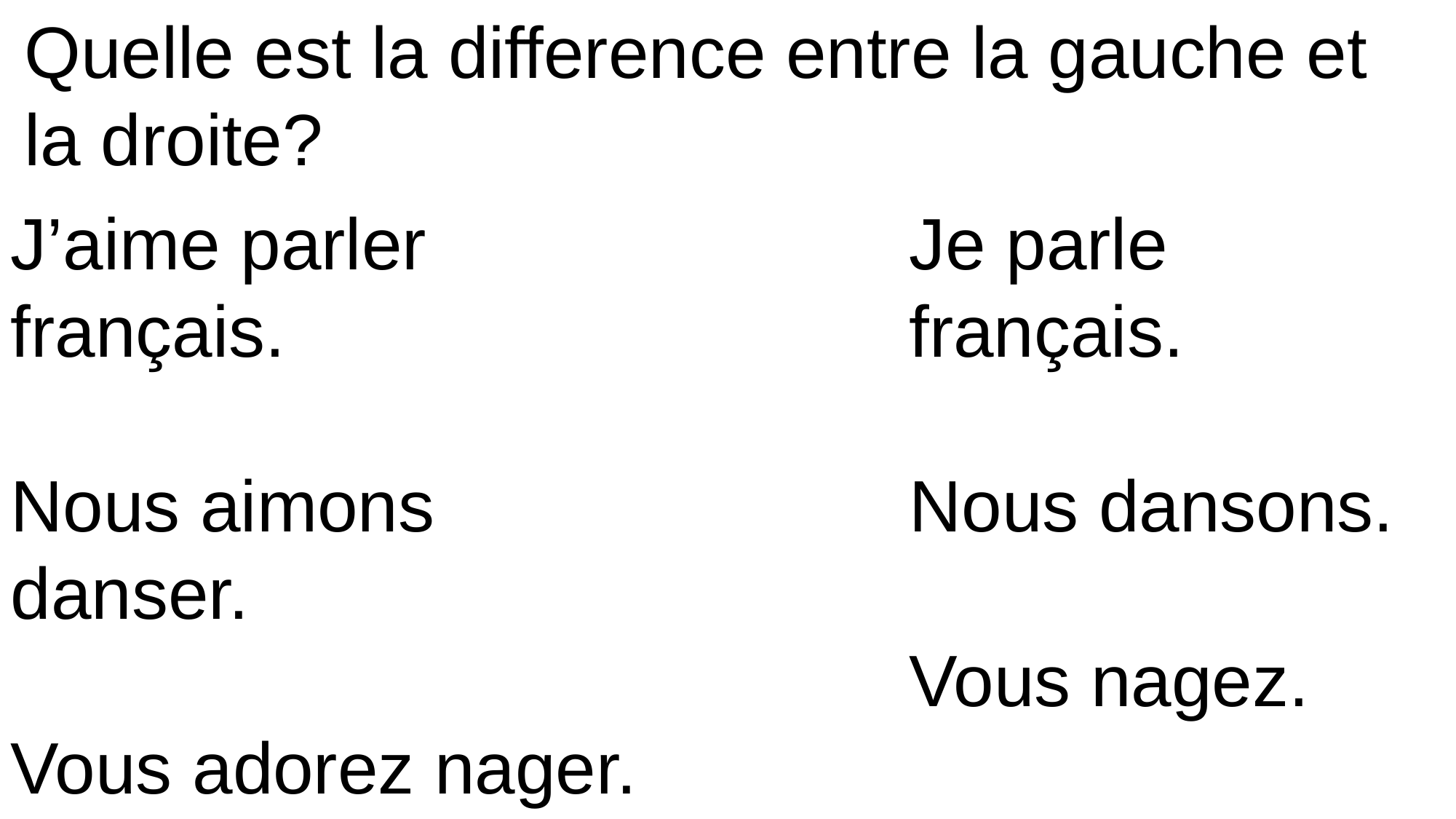

Quelle est la difference entre la gauche et la droite?
J’aime parler français.

Nous aimons danser.

Vous adorez nager.

Elle aime manger de la glace.
Je parle français.

Nous dansons.

Vous nagez.

Elle mange de la glace.